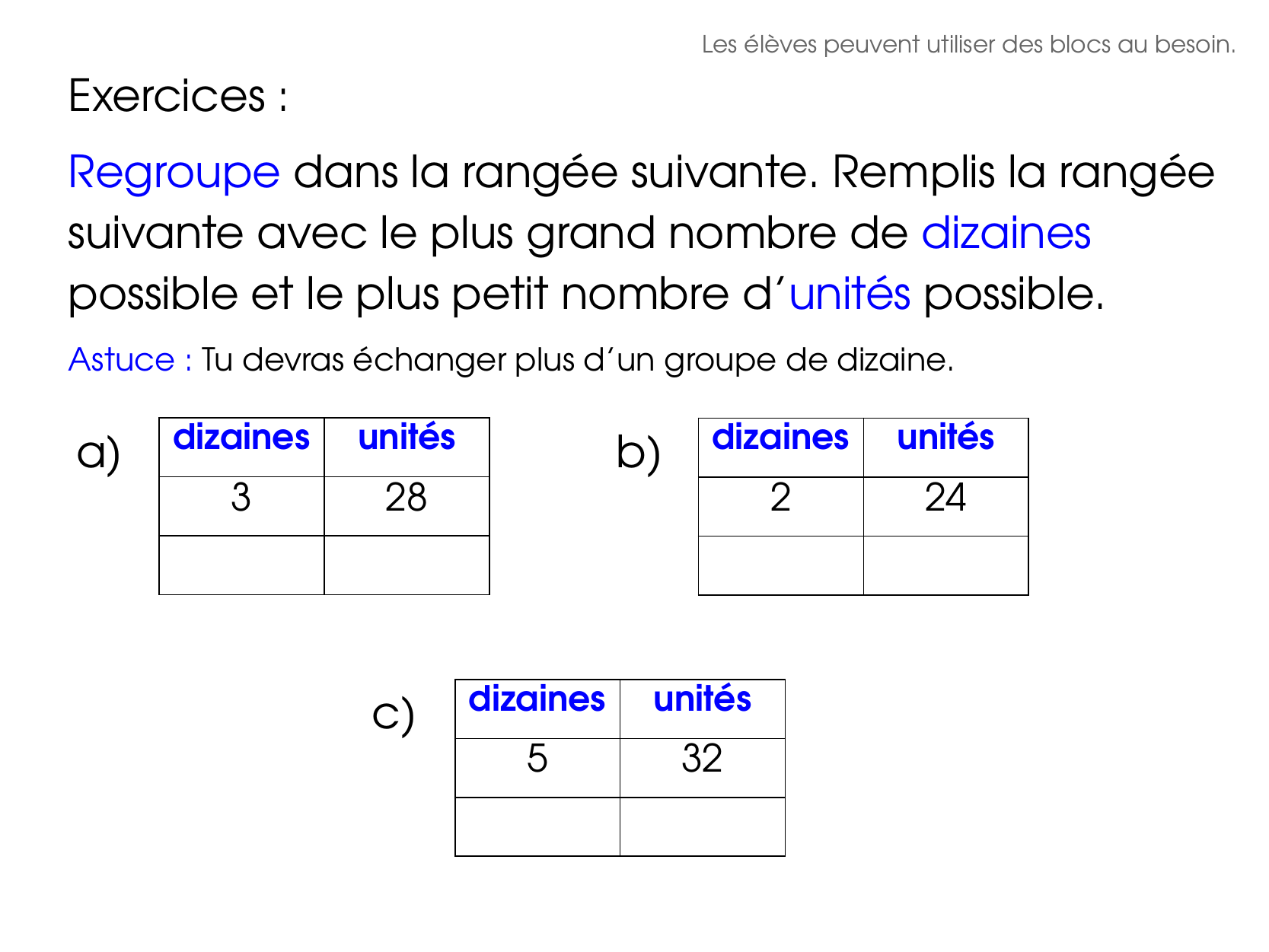

Les élèves peuvent utiliser des blocs au besoin.
Exercices :
Regroupe dans la rangée suivante. Remplis la rangée suivante avec le plus grand nombre de dizaines possible et le plus petit nombre d’unités possible.
Astuce : Tu devras échanger plus d’un groupe de dizaine.
b)
a)
| dizaines | unités |
| --- | --- |
| 3 | 28 |
|  |  |
| dizaines | unités |
| --- | --- |
| 2 | 24 |
|  |  |
c)
| dizaines | unités |
| --- | --- |
| 5 | 32 |
|  |  |